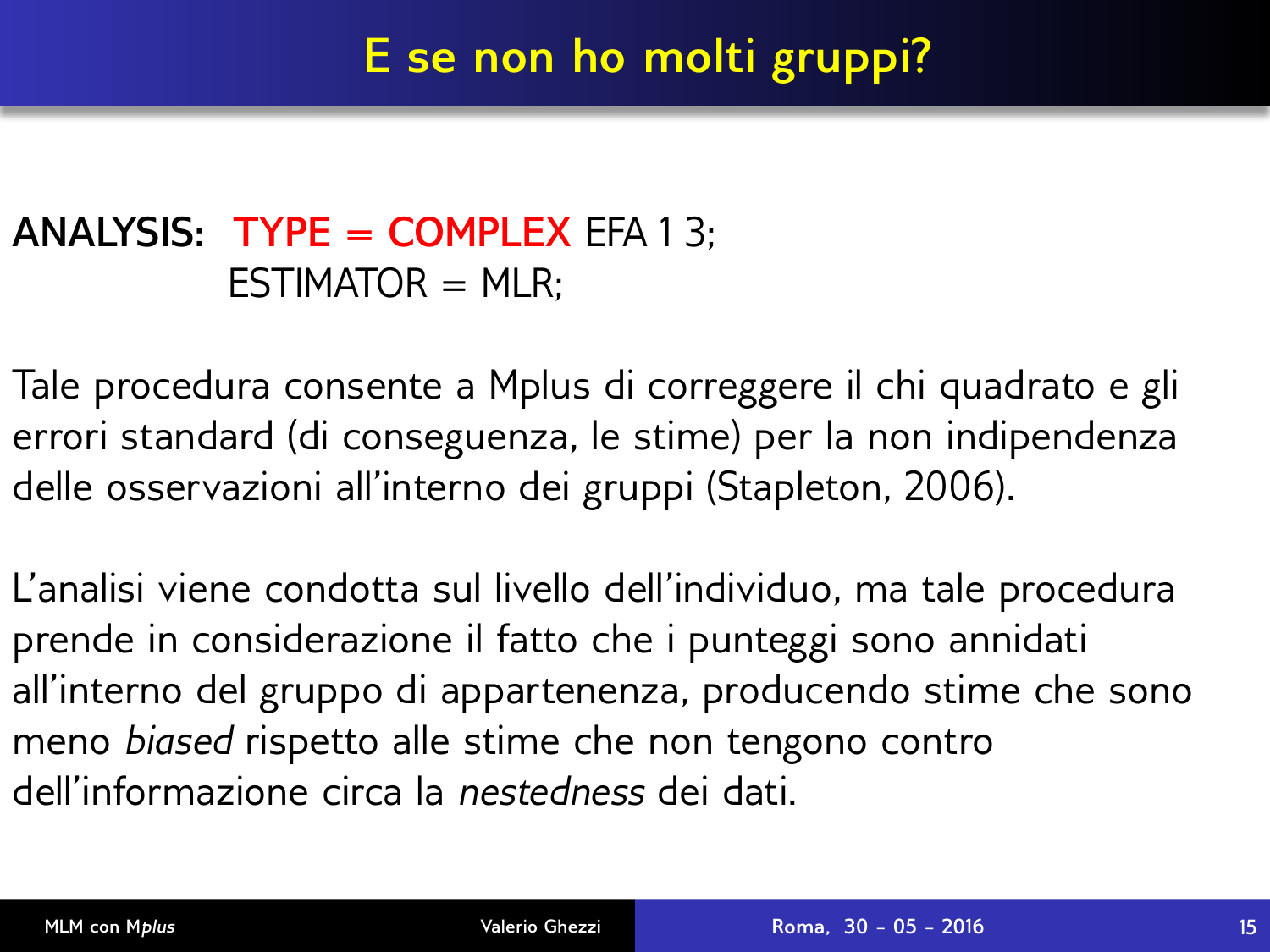

# E se non ho molti gruppi?
ANALYSIS:  TYPE = COMPLEX EFA 1 3;
                 ESTIMATOR = MLR;

Tale procedura consente a Mplus di correggere il chi quadrato e gli errori standard (di conseguenza, le stime) per la non indipendenza delle osservazioni all’interno dei gruppi (Stapleton, 2006).

L’analisi viene condotta sul livello dell’individuo, ma tale procedura prende in considerazione il fatto che i punteggi sono annidati all’interno del gruppo di appartenenza, producendo stime che sono meno biased rispetto alle stime che non tengono contro dell’informazione circa la nestedness dei dati.
  MLM con Mplus                                                  Valerio Ghezzi
Roma,  30 – 05 – 2016
15